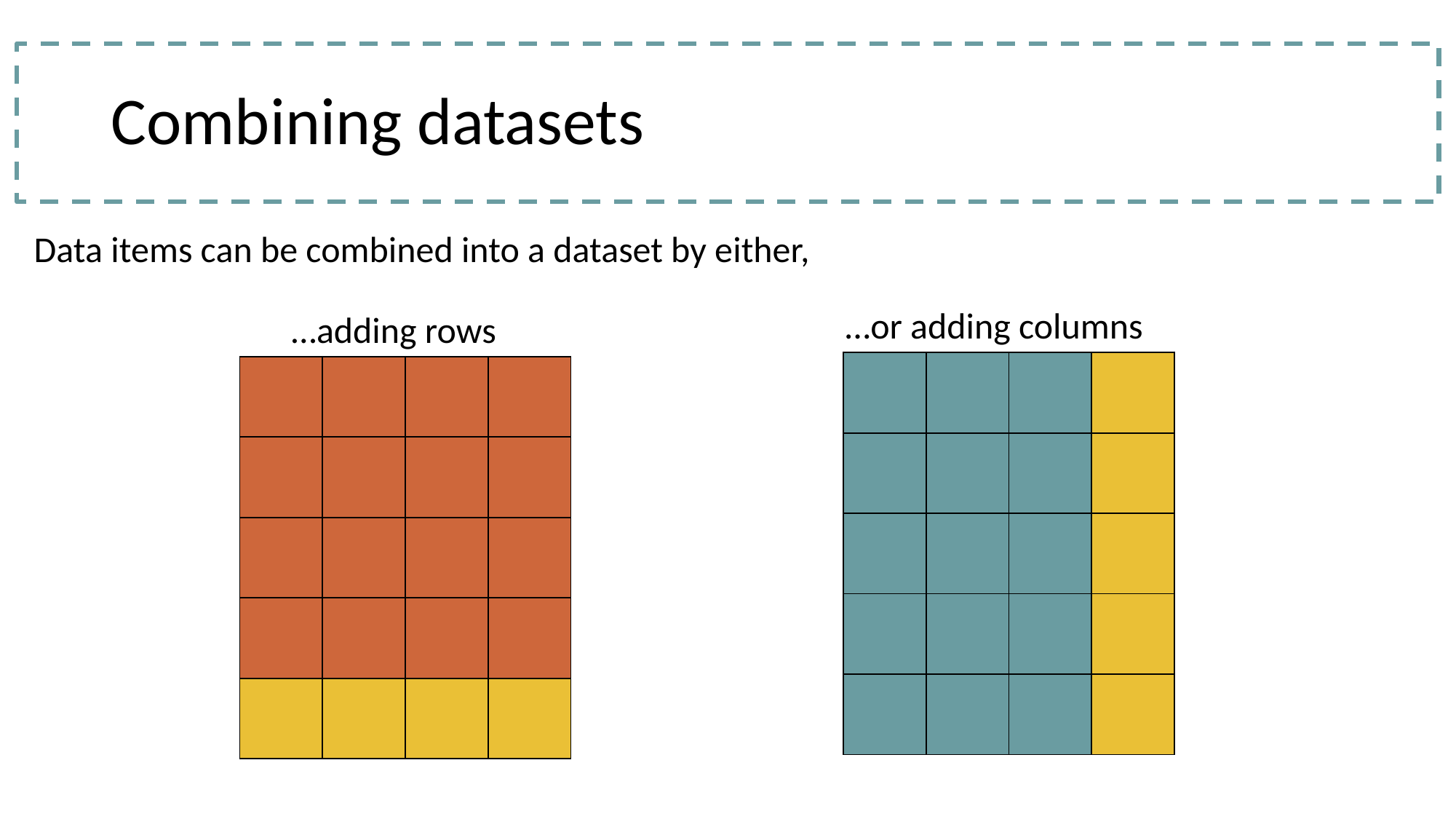

# Combining datasets
Data items can be combined into a dataset by either,
…or adding columns
…adding rows
|  |  |  |  |
| --- | --- | --- | --- |
|  |  |  |  |
|  |  |  |  |
|  |  |  |  |
|  |  |  |  |
|  |  |  |  |
| --- | --- | --- | --- |
|  |  |  |  |
|  |  |  |  |
|  |  |  |  |
|  |  |  |  |